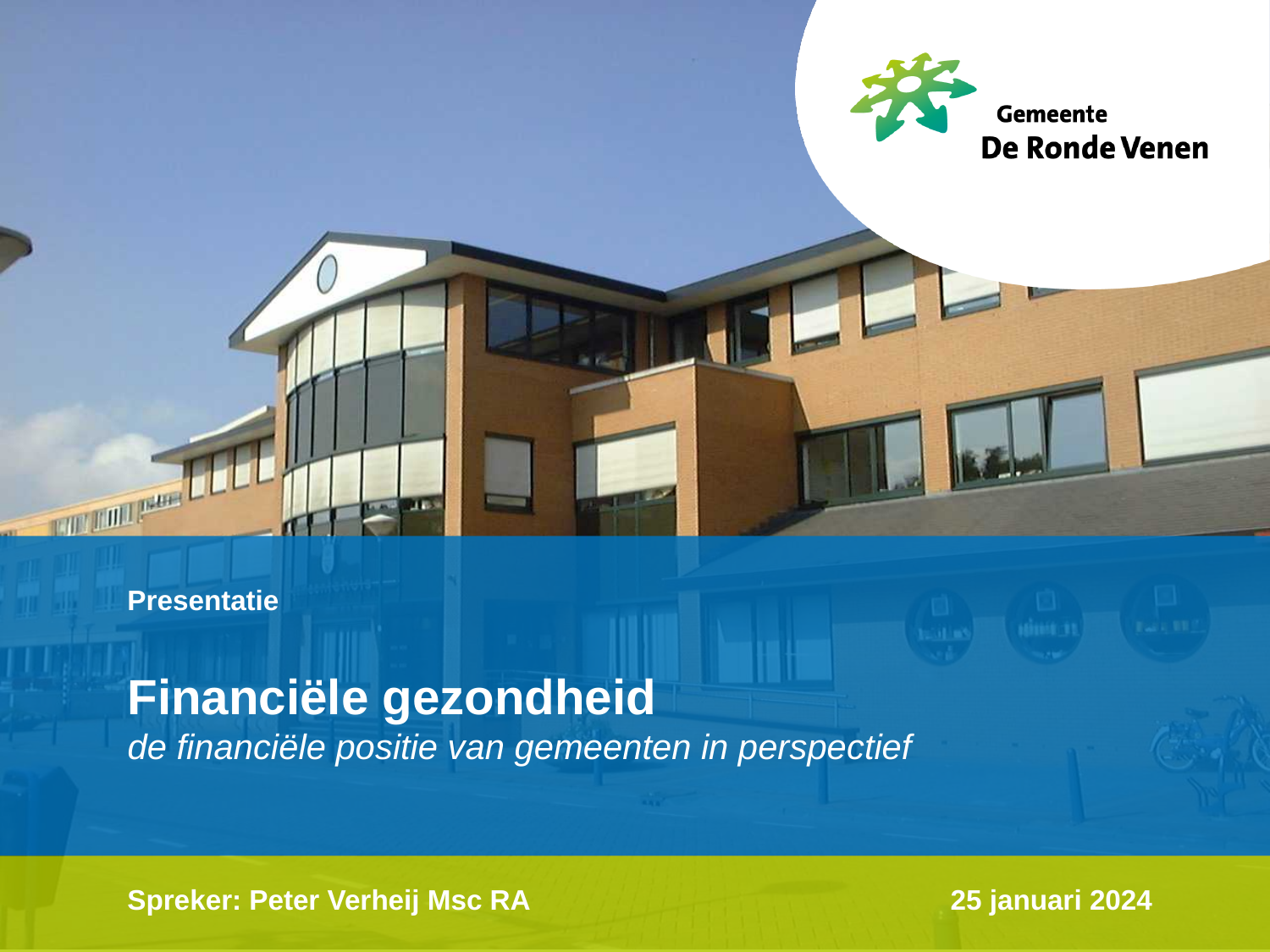

# Financiële gezondheid de financiële positie van gemeenten in perspectief
Spreker: Peter Verheij Msc RA
25 januari 2024